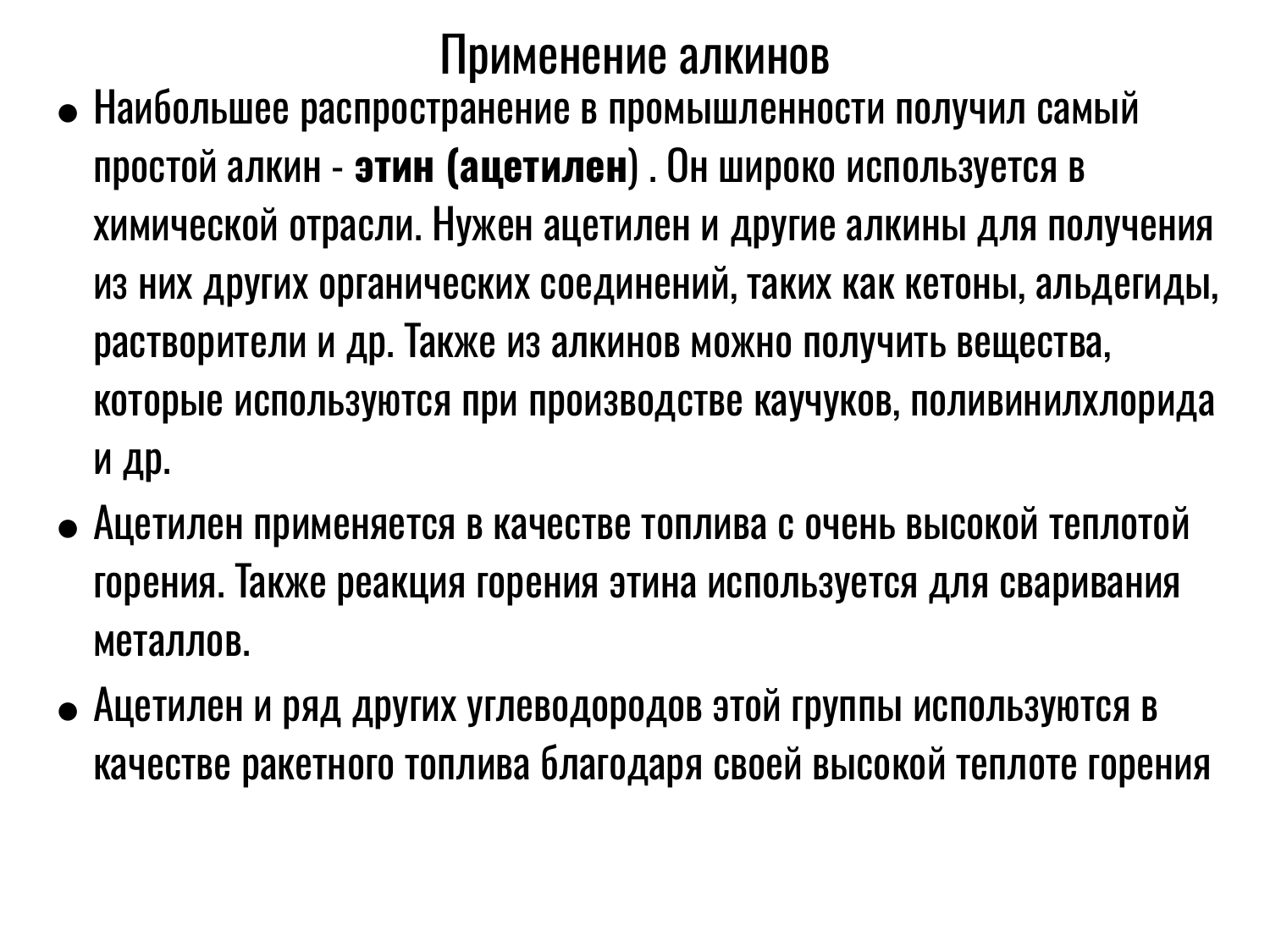

# Применение алкинов

Наибольшее распространение в промышленности получил самый простой алкин - этин (ацетилен) . Он широко используется в химической отрасли. Нужен ацетилен и другие алкины для получения из них других органических соединений, таких как кетоны, альдегиды, растворители и др. Также из алкинов можно получить вещества, которые используются при производстве каучуков, поливинилхлорида и др.
Ацетилен применяется в качестве топлива с очень высокой теплотой горения. Также реакция горения этина используется для сваривания металлов.
Ацетилен и ряд других углеводородов этой группы используются в качестве ракетного топлива благодаря своей высокой теплоте горения